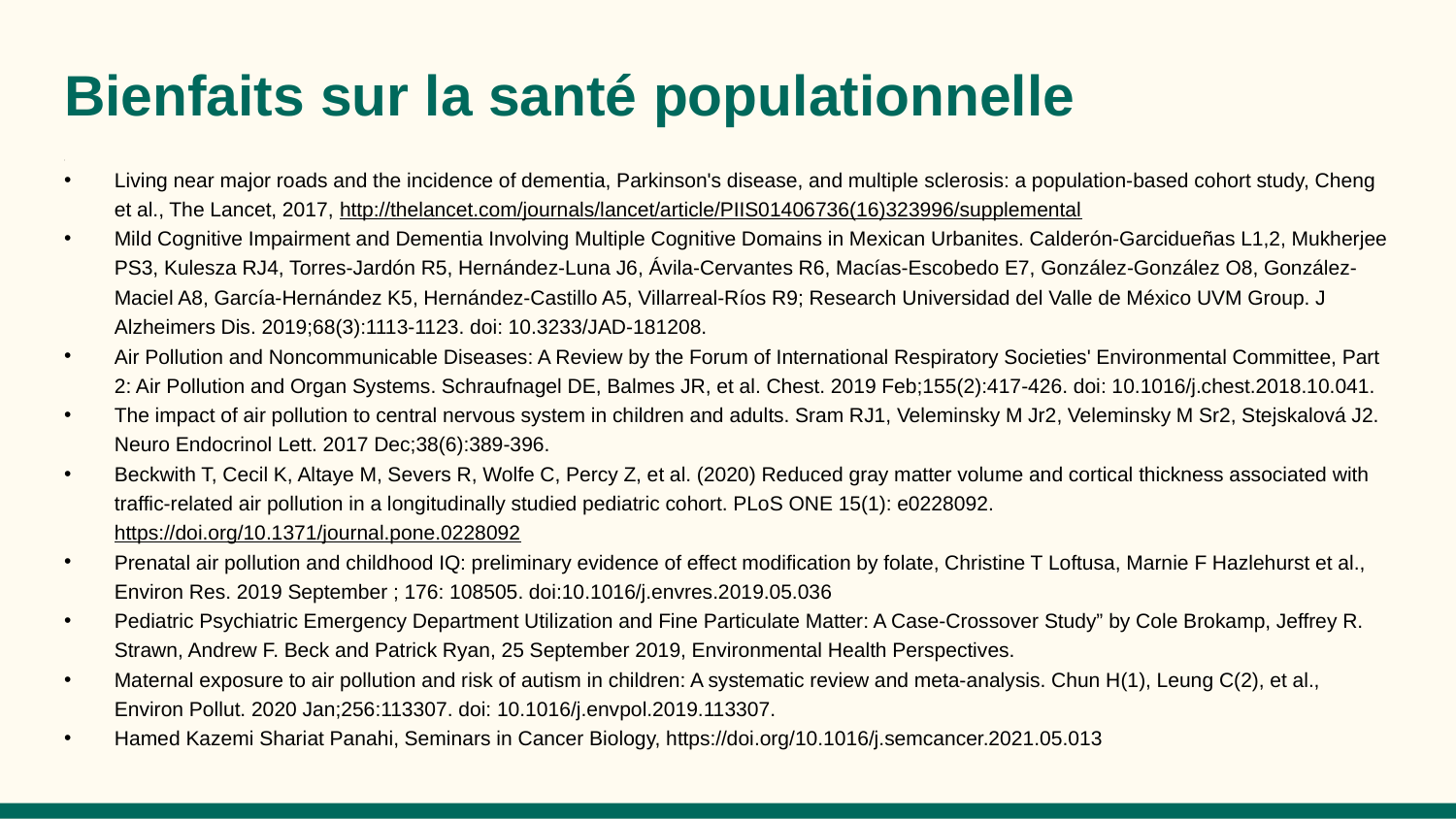

# Bienfaits sur la santé populationnelle
:
Living near major roads and the incidence of dementia, Parkinson's disease, and multiple sclerosis: a population-based cohort study, Cheng et al., The Lancet, 2017, http://thelancet.com/journals/lancet/article/PIIS01406736(16)323996/supplemental
Mild Cognitive Impairment and Dementia Involving Multiple Cognitive Domains in Mexican Urbanites. Calderón-Garcidueñas L1,2, Mukherjee PS3, Kulesza RJ4, Torres-Jardón R5, Hernández-Luna J6, Ávila-Cervantes R6, Macías-Escobedo E7, González-González O8, González-Maciel A8, García-Hernández K5, Hernández-Castillo A5, Villarreal-Ríos R9; Research Universidad del Valle de México UVM Group. J Alzheimers Dis. 2019;68(3):1113-1123. doi: 10.3233/JAD-181208.
Air Pollution and Noncommunicable Diseases: A Review by the Forum of International Respiratory Societies' Environmental Committee, Part 2: Air Pollution and Organ Systems. Schraufnagel DE, Balmes JR, et al. Chest. 2019 Feb;155(2):417-426. doi: 10.1016/j.chest.2018.10.041.
The impact of air pollution to central nervous system in children and adults. Sram RJ1, Veleminsky M Jr2, Veleminsky M Sr2, Stejskalová J2. Neuro Endocrinol Lett. 2017 Dec;38(6):389-396.
Beckwith T, Cecil K, Altaye M, Severs R, Wolfe C, Percy Z, et al. (2020) Reduced gray matter volume and cortical thickness associated with traffic-related air pollution in a longitudinally studied pediatric cohort. PLoS ONE 15(1): e0228092. https://doi.org/10.1371/journal.pone.0228092
Prenatal air pollution and childhood IQ: preliminary evidence of effect modification by folate, Christine T Loftusa, Marnie F Hazlehurst et al., Environ Res. 2019 September ; 176: 108505. doi:10.1016/j.envres.2019.05.036
Pediatric Psychiatric Emergency Department Utilization and Fine Particulate Matter: A Case-Crossover Study” by Cole Brokamp, Jeffrey R. Strawn, Andrew F. Beck and Patrick Ryan, 25 September 2019, Environmental Health Perspectives.
Maternal exposure to air pollution and risk of autism in children: A systematic review and meta-analysis. Chun H(1), Leung C(2), et al., Environ Pollut. 2020 Jan;256:113307. doi: 10.1016/j.envpol.2019.113307.
Hamed Kazemi Shariat Panahi, Seminars in Cancer Biology, https://doi.org/10.1016/j.semcancer.2021.05.013